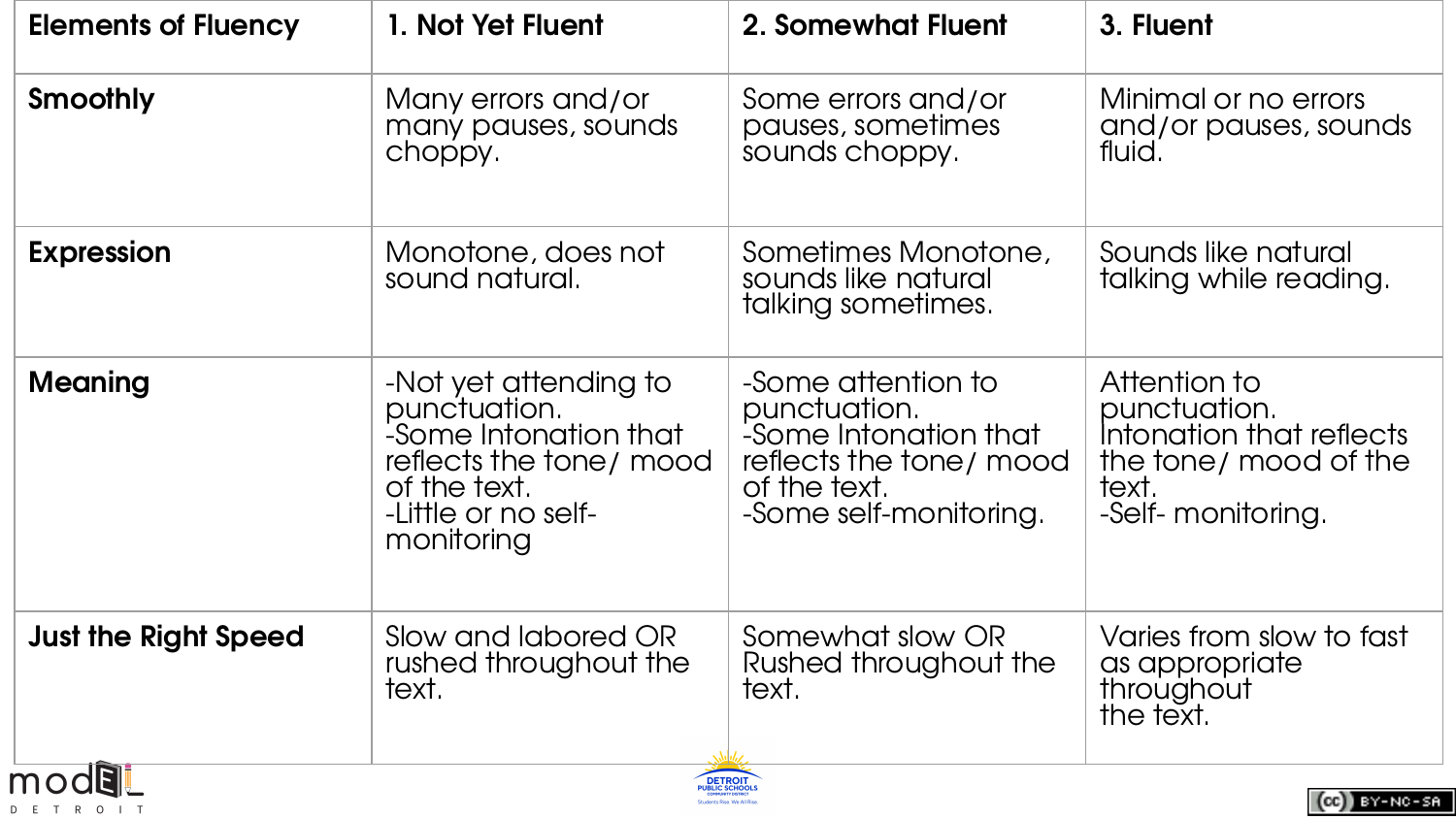

| Elements of Fluency | 1. Not Yet Fluent | 2. Somewhat Fluent | 3. Fluent |
| --- | --- | --- | --- |
| Smoothly | Many errors and/or many pauses, sounds choppy. | Some errors and/or pauses, sometimes sounds choppy. | Minimal or no errors and/or pauses, sounds fluid. |
| Expression | Monotone, does not sound natural. | Sometimes Monotone, sounds like natural talking sometimes. | Sounds like natural talking while reading. |
| Meaning | -Not yet attending to punctuation. -Some Intonation that reflects the tone/ mood of the text. -Little or no self- monitoring | -Some attention to punctuation. -Some Intonation that reflects the tone/ mood of the text. -Some self-monitoring. | Attention to punctuation. Intonation that reflects the tone/ mood of the text. -Self- monitoring. |
| Just the Right Speed | Slow and labored OR rushed throughout the text. | Somewhat slow OR Rushed throughout the text. | Varies from slow to fast as appropriate throughout the text. |